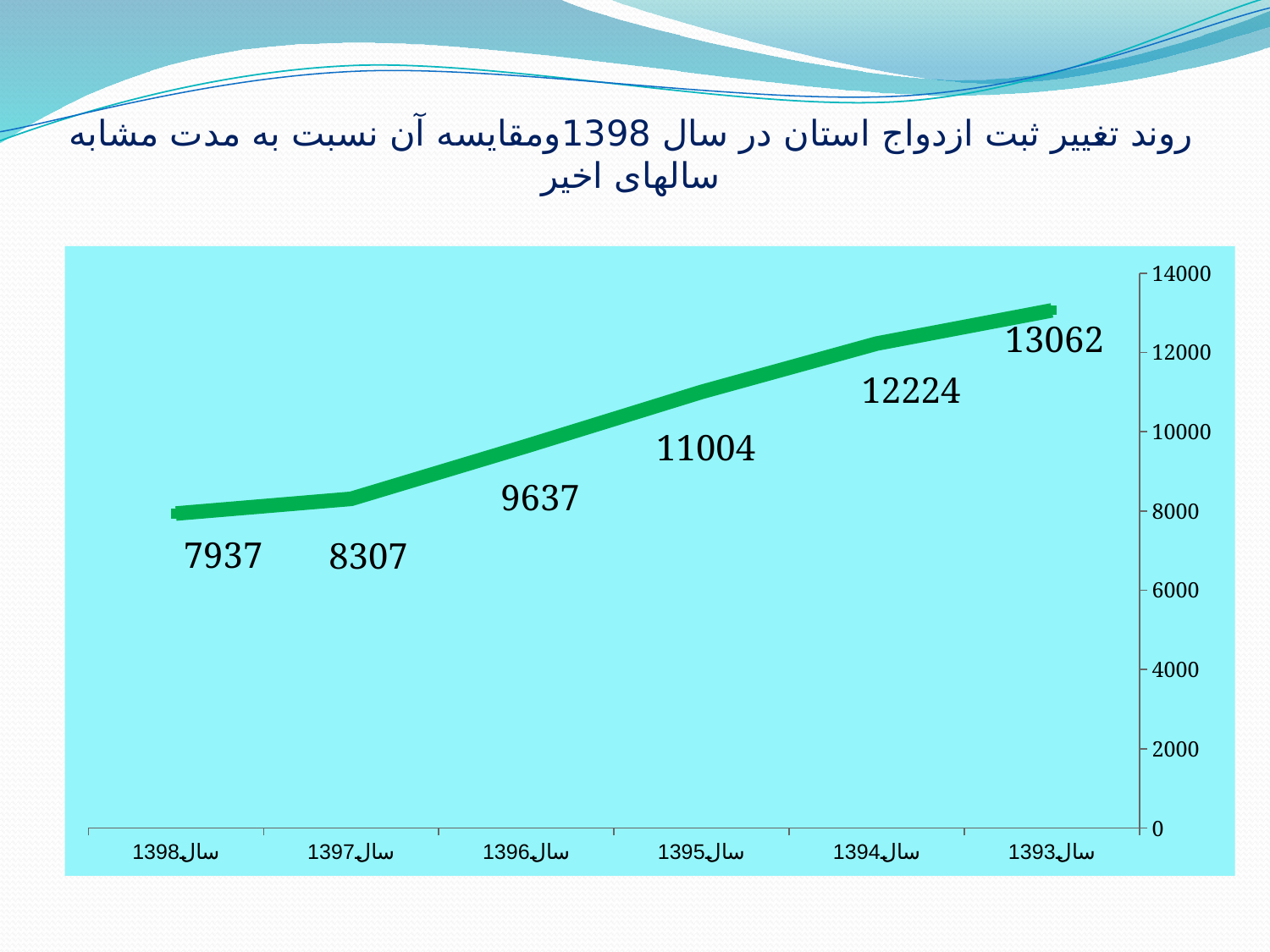

# روند تغییر ثبت ازدواج استان در سال 1398ومقایسه آن نسبت به مدت مشابه سالهای اخیر

### Chart

| Category |  |
|---|---|
| سال1393 | 13062.0 |
| سال1394 | 12224.0 |
| سال1395 | 11004.0 |
| سال1396 | 9637.0 |
| سال1397 | 8307.0 |
| سال1398 | 7937.0 |